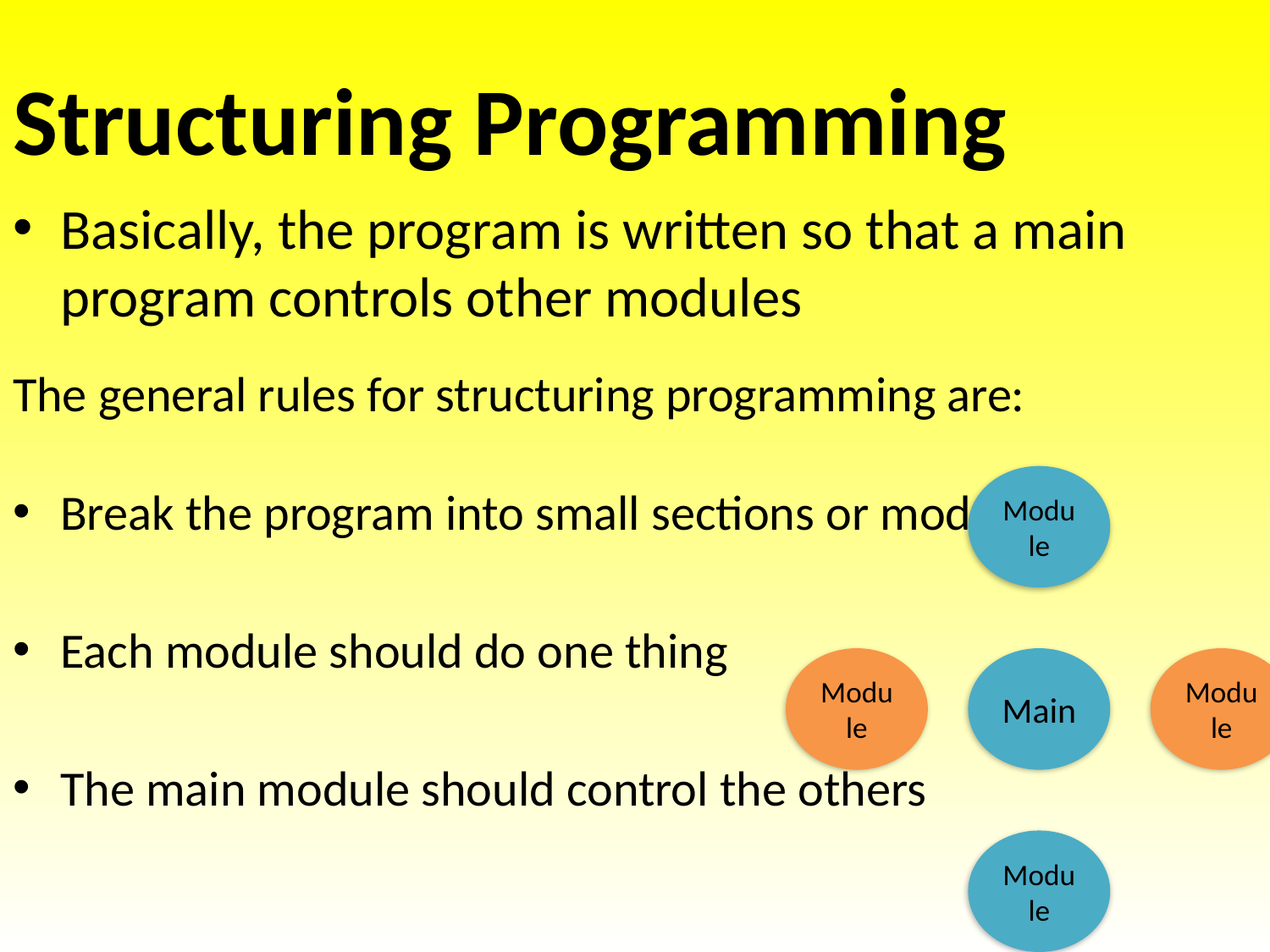

# Structuring Programming
Basically, the program is written so that a main program controls other modules

The general rules for structuring programming are:

Break the program into small sections or modules

Each module should do one thing

The main module should control the others

Main
Module
Module
Module
Module